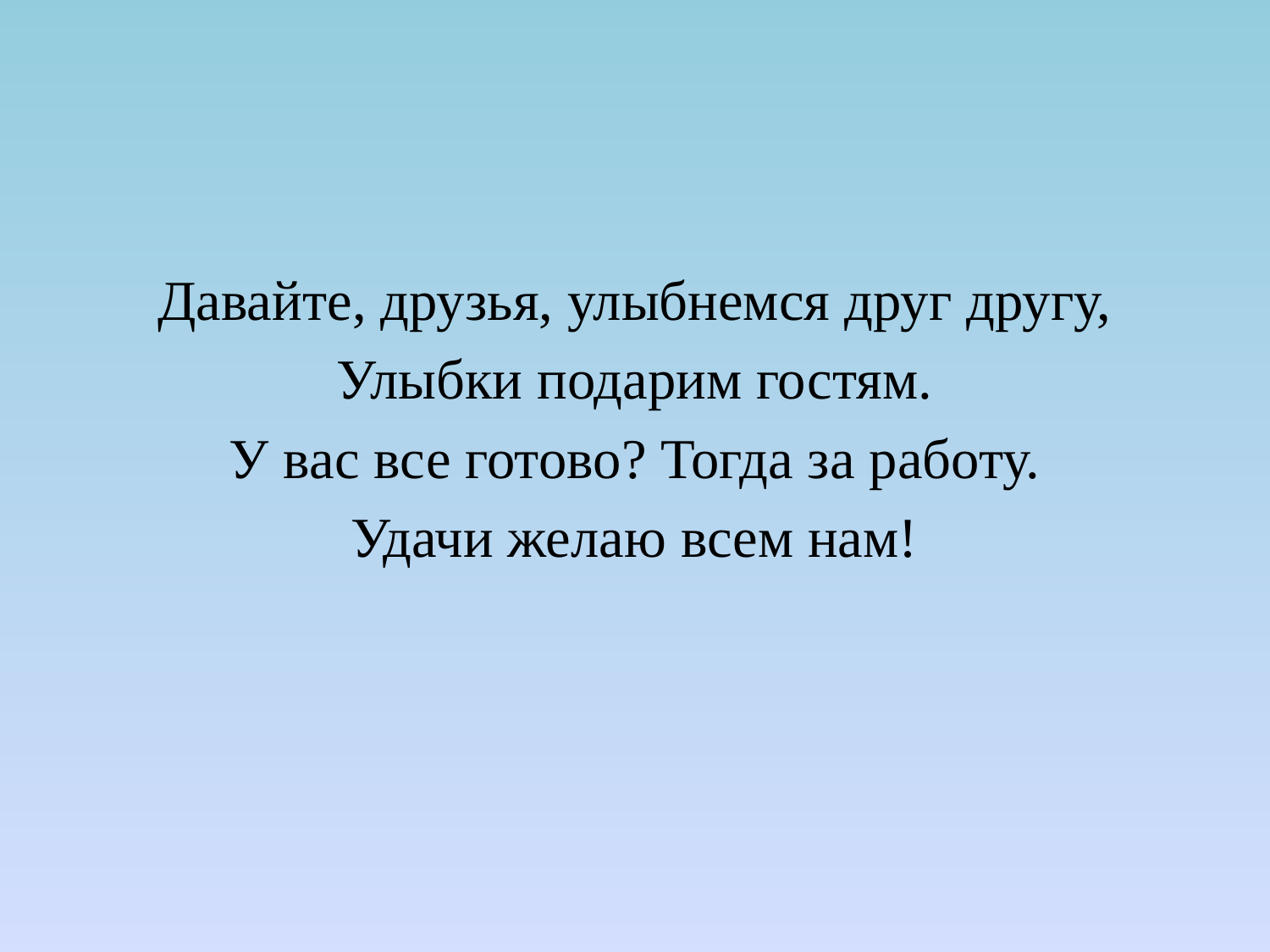

Давайте, друзья, улыбнемся друг другу,
Улыбки подарим гостям.
У вас все готово? Тогда за работу.
Удачи желаю всем нам!